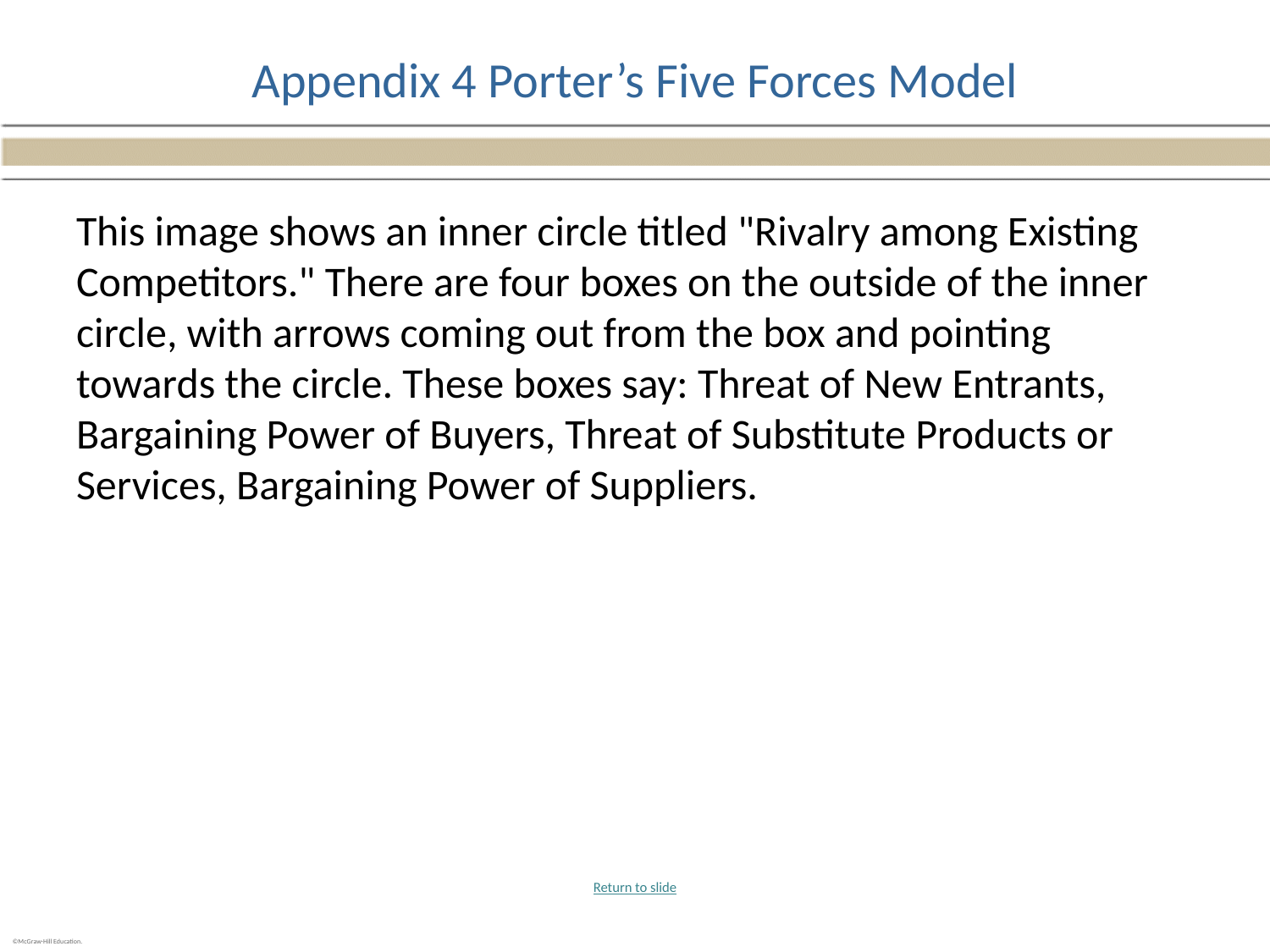

# Appendix 4 Porter’s Five Forces Model
This image shows an inner circle titled "Rivalry among Existing Competitors." There are four boxes on the outside of the inner circle, with arrows coming out from the box and pointing towards the circle. These boxes say: Threat of New Entrants, Bargaining Power of Buyers, Threat of Substitute Products or Services, Bargaining Power of Suppliers.
Return to slide